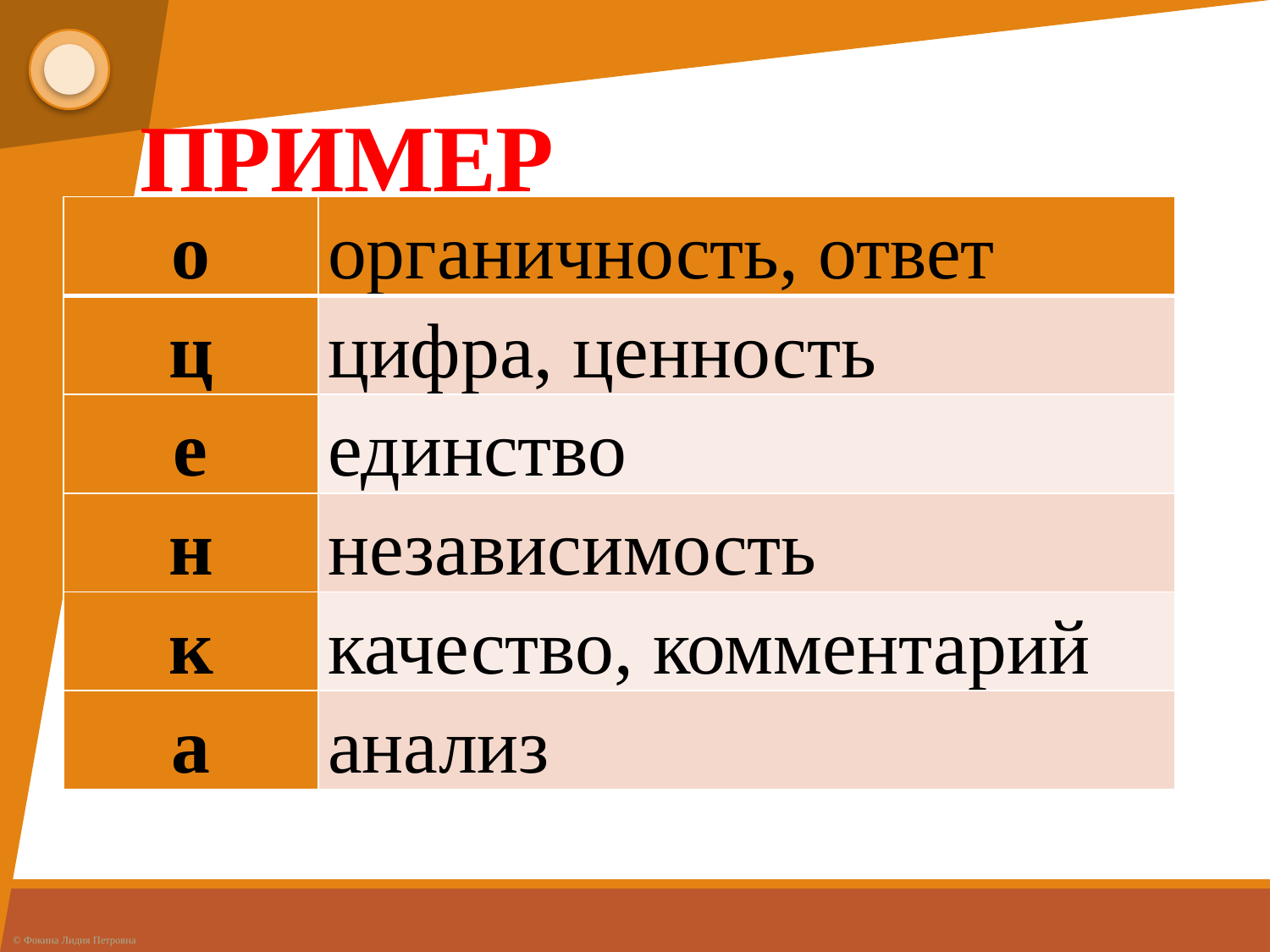

# ПРИМЕР
| о | органичность, ответ |
| --- | --- |
| ц | цифра, ценность |
| е | единство |
| н | независимость |
| к | качество, комментарий |
| а | анализ |